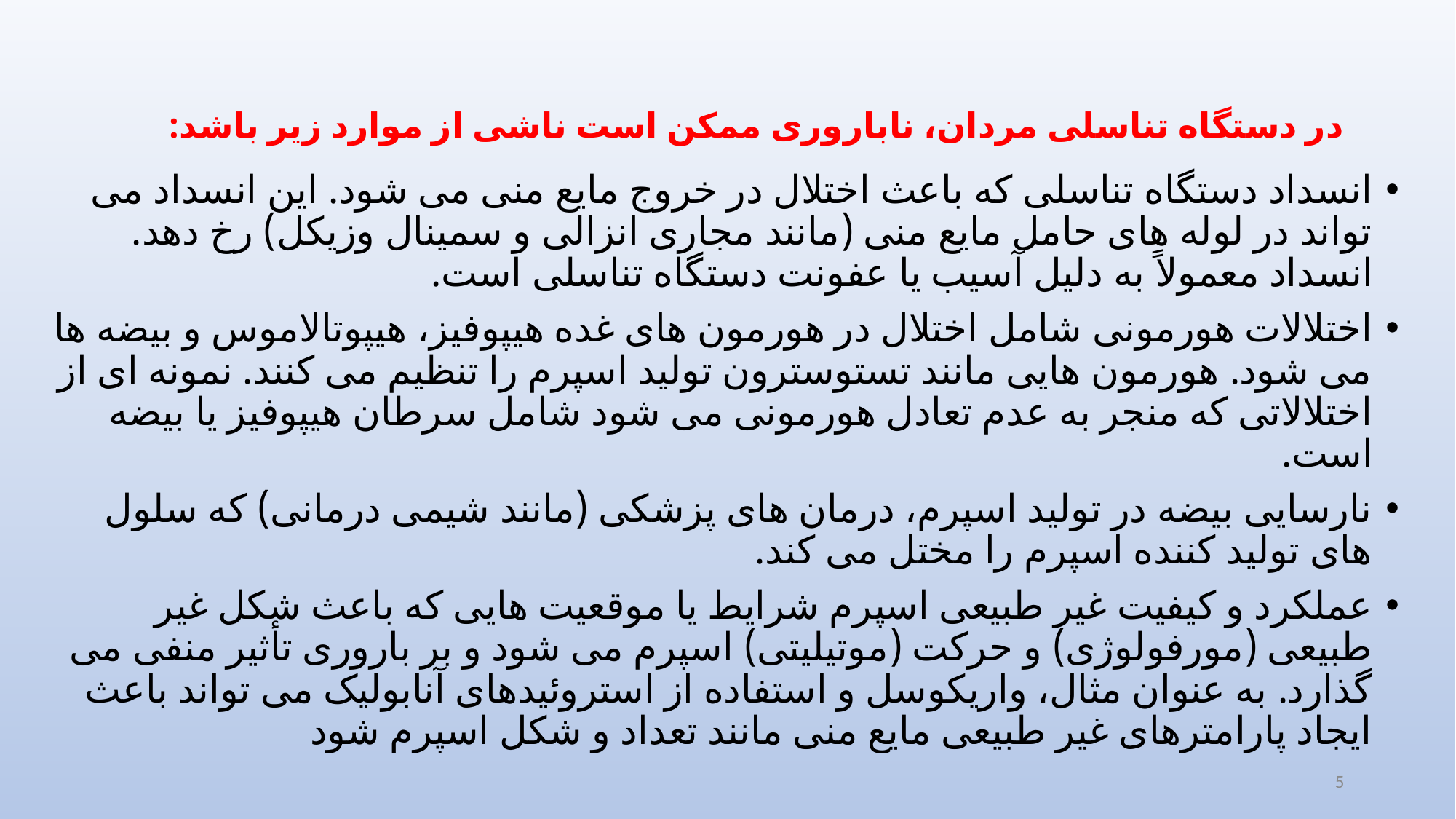

# در دستگاه تناسلی مردان، ناباروری ممکن است ناشی از موارد زیر باشد:
انسداد دستگاه تناسلی که باعث اختلال در خروج مایع منی می شود. این انسداد می تواند در لوله های حامل مایع منی (مانند مجاری انزالی و سمینال وزیکل) رخ دهد. انسداد معمولاً به دلیل آسیب یا عفونت دستگاه تناسلی است.
اختلالات هورمونی شامل اختلال در هورمون های غده هیپوفیز، هیپوتالاموس و بیضه ها می شود. هورمون هایی مانند تستوسترون تولید اسپرم را تنظیم می کنند. نمونه ای از اختلالاتی که منجر به عدم تعادل هورمونی می شود شامل سرطان هیپوفیز یا بیضه است.
نارسایی بیضه در تولید اسپرم، درمان های پزشکی (مانند شیمی درمانی) که سلول های تولید کننده اسپرم را مختل می کند.
عملکرد و کیفیت غیر طبیعی اسپرم شرایط یا موقعیت هایی که باعث شکل غیر طبیعی (مورفولوژی) و حرکت (موتیلیتی) اسپرم می شود و بر باروری تأثیر منفی می گذارد. به عنوان مثال، واریکوسل و استفاده از استروئیدهای آنابولیک می تواند باعث ایجاد پارامترهای غیر طبیعی مایع منی مانند تعداد و شکل اسپرم شود
5